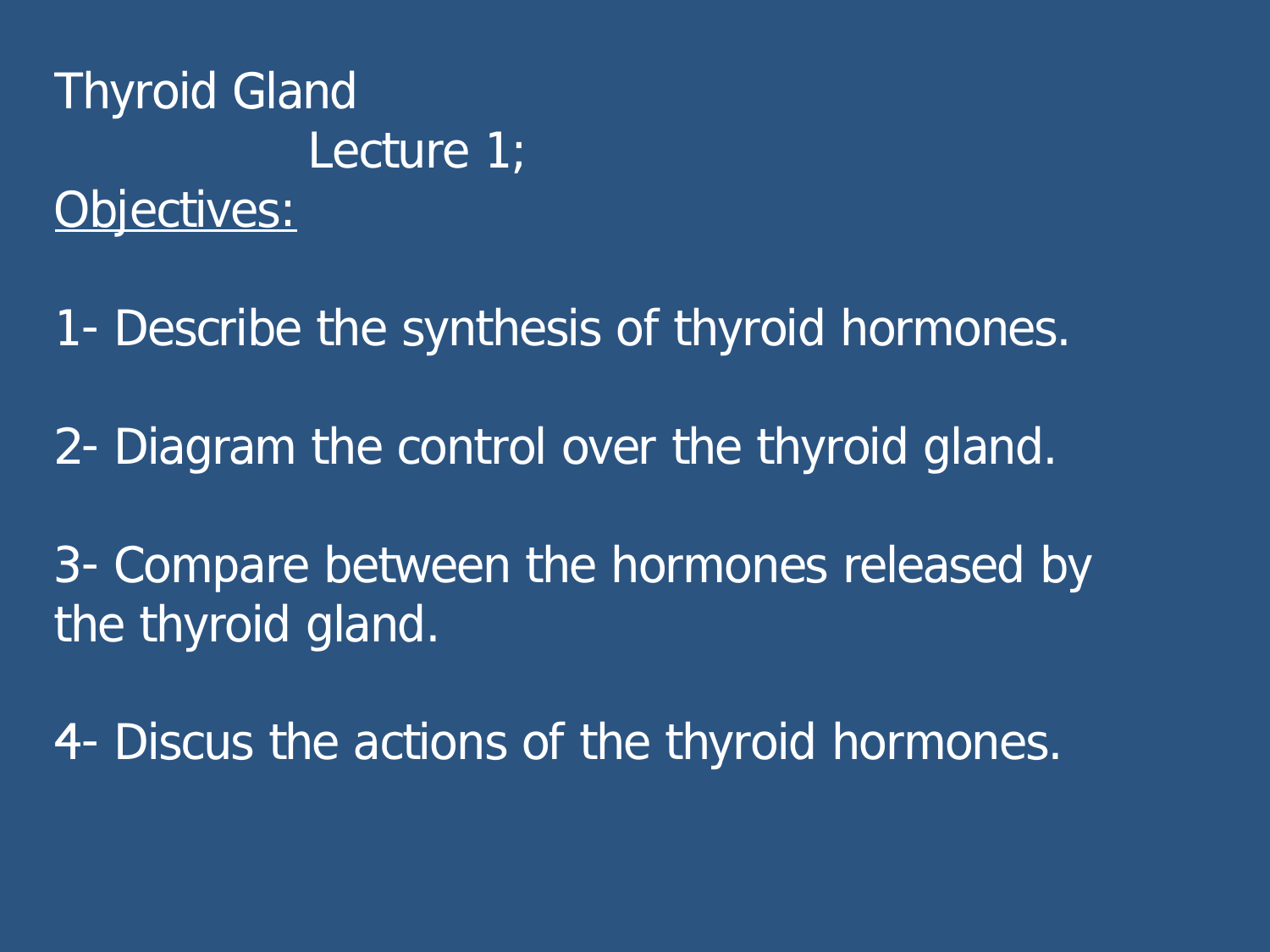

Thyroid Gland
		Lecture 1;
Objectives:

1- Describe the synthesis of thyroid hormones.

2- Diagram the control over the thyroid gland.

3- Compare between the hormones released by the thyroid gland.

4- Discus the actions of the thyroid hormones.